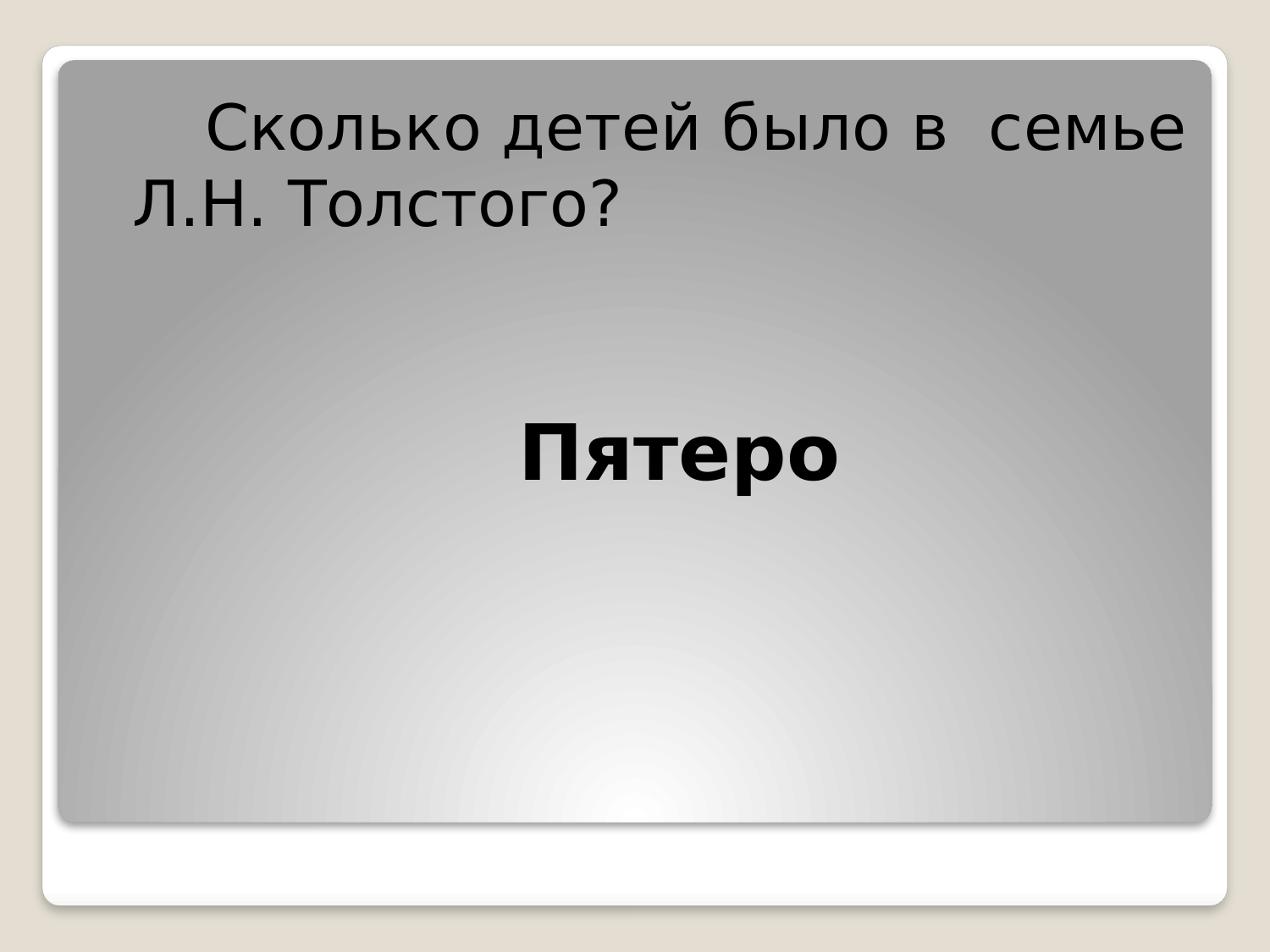

Сколько детей было в  семье Л.Н. Толстого?
Пятеро
#